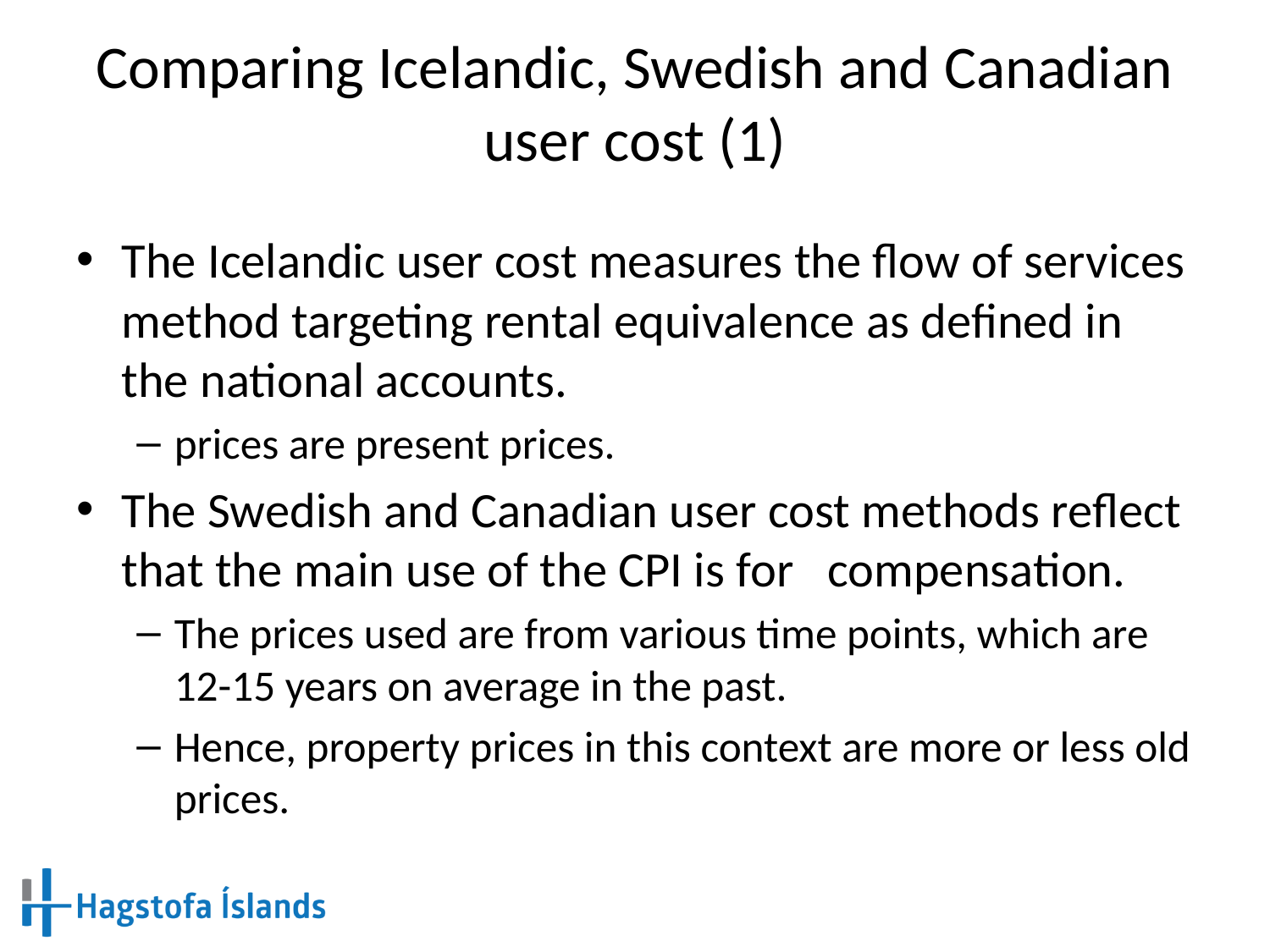

# Comparing Icelandic, Swedish and Canadian user cost (1)
The Icelandic user cost measures the flow of services method targeting rental equivalence as defined in the national accounts.
prices are present prices.
The Swedish and Canadian user cost methods reflect that the main use of the CPI is for   compensation.
The prices used are from various time points, which are 12-15 years on average in the past.
Hence, property prices in this context are more or less old prices.